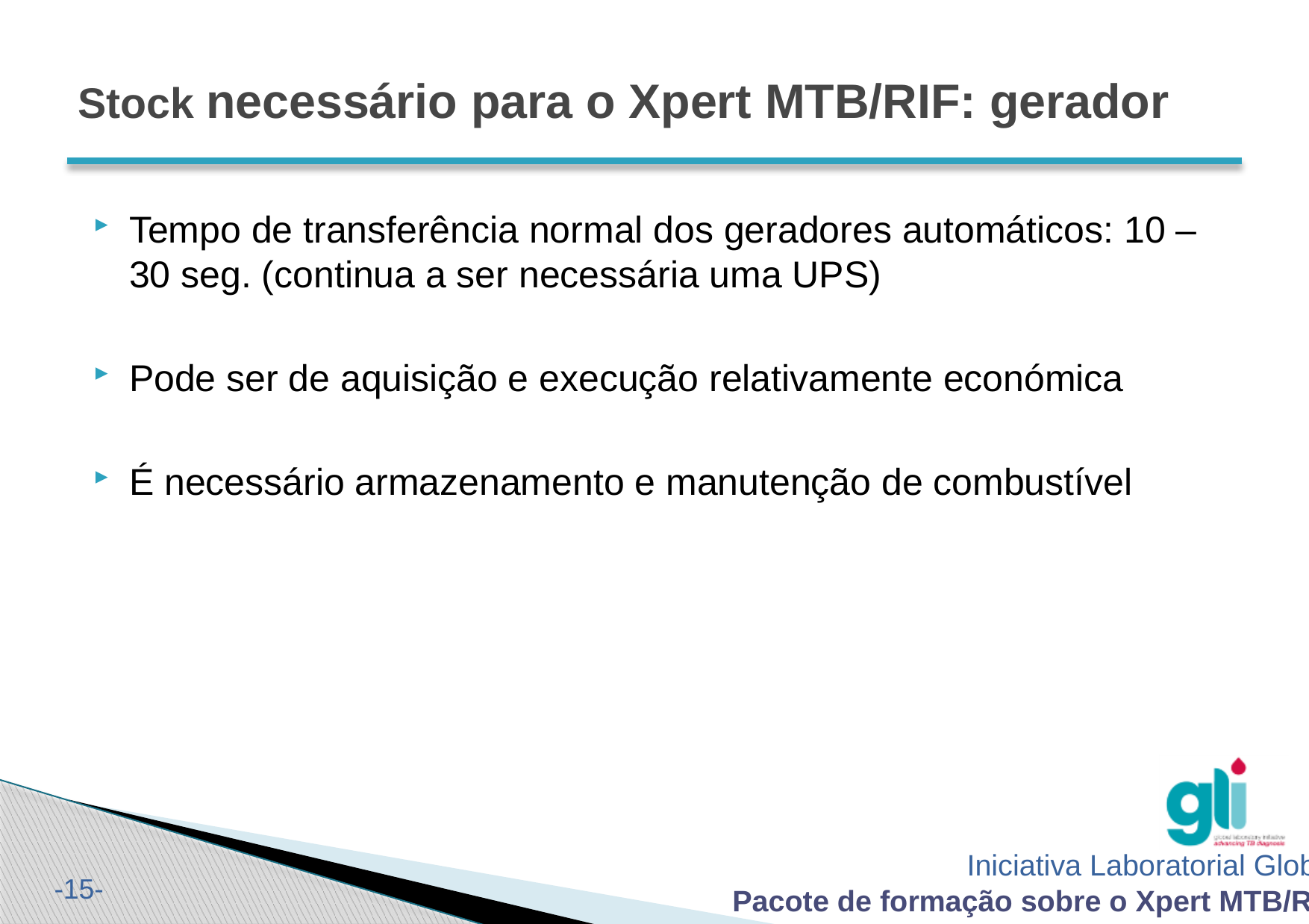

# Stock necessário para o Xpert MTB/RIF: gerador
Tempo de transferência normal dos geradores automáticos: 10 – 30 seg. (continua a ser necessária uma UPS)

Pode ser de aquisição e execução relativamente económica

É necessário armazenamento e manutenção de combustível